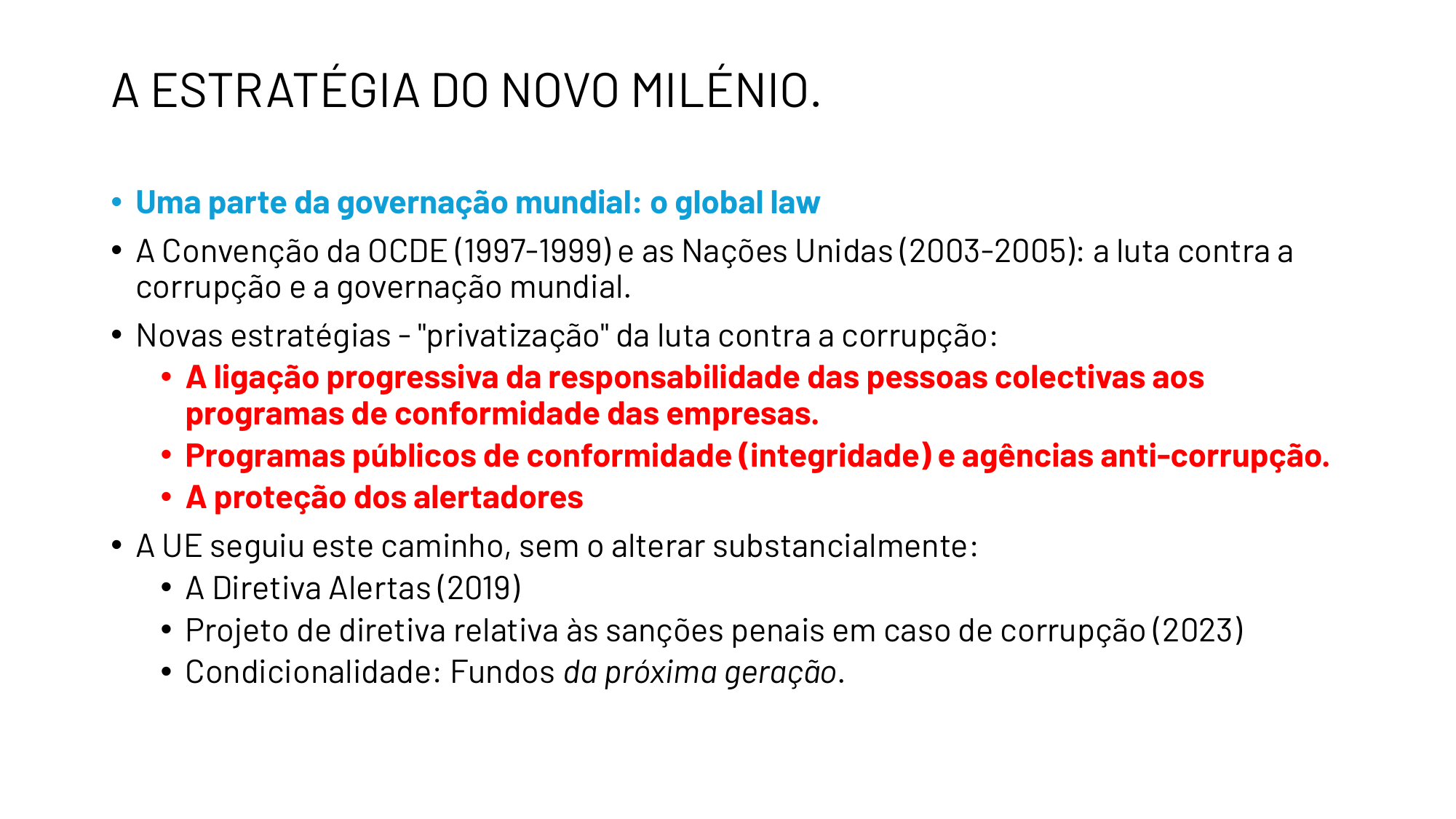

# A ESTRATÉGIA DO NOVO MILÉNIO.

Uma parte da governação mundial: o global law
A Convenção da OCDE (1997-1999) e as Nações Unidas (2003-2005): a luta contra a corrupção e a governação mundial.
Novas estratégias - "privatização" da luta contra a corrupção:
A ligação progressiva da responsabilidade das pessoas colectivas aos programas de conformidade das empresas.
Programas públicos de conformidade (integridade) e agências anti-corrupção.
A proteção dos alertadores
A UE seguiu este caminho, sem o alterar substancialmente:
A Diretiva Alertas (2019)
Projeto de diretiva relativa às sanções penais em caso de corrupção (2023)
Condicionalidade: Fundos da próxima geração.